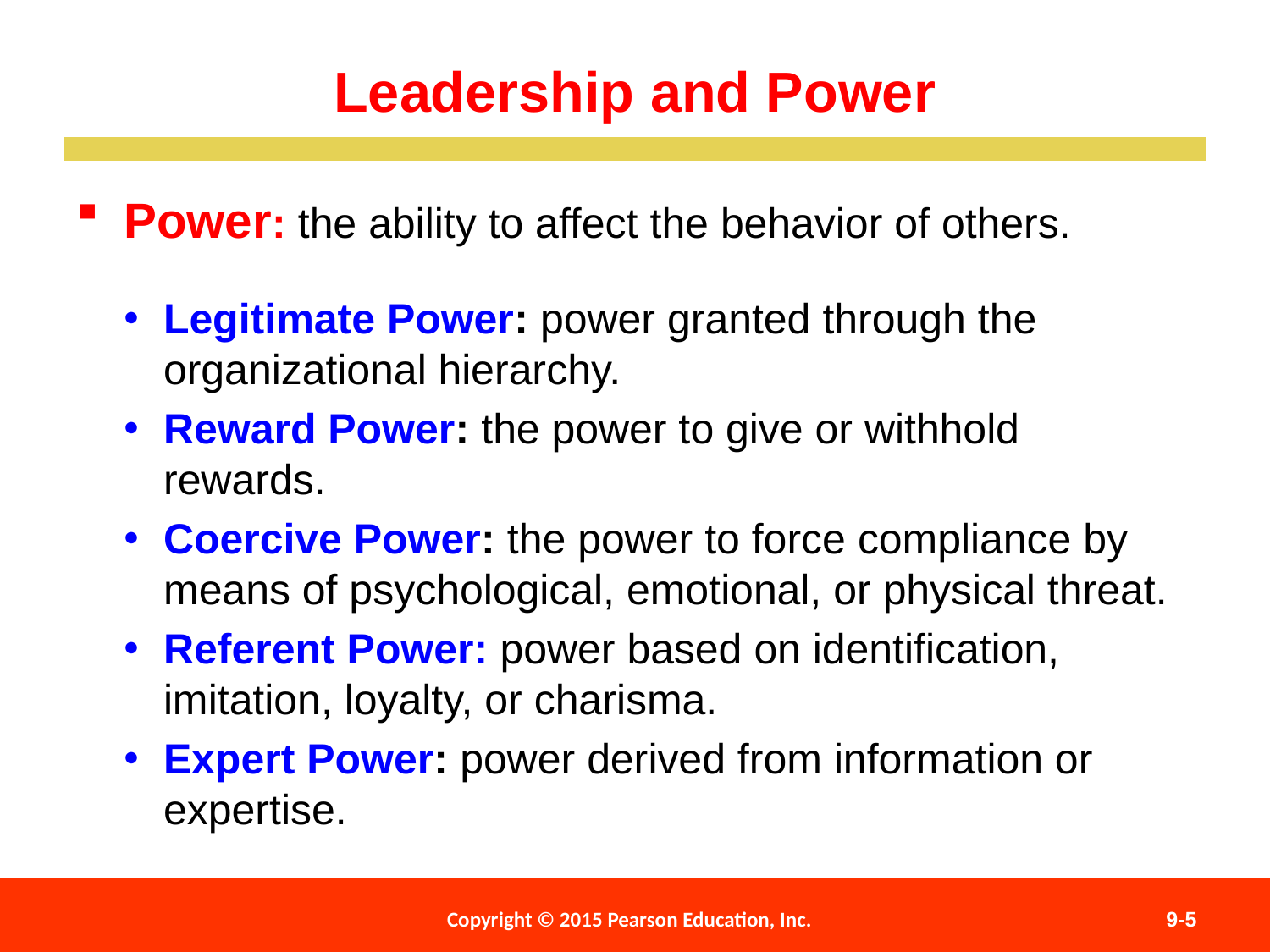

Leadership and Power
Power: the ability to affect the behavior of others.

Legitimate Power: power granted through the organizational hierarchy.
Reward Power: the power to give or withhold rewards.
Coercive Power: the power to force compliance by means of psychological, emotional, or physical threat.
Referent Power: power based on identification, imitation, loyalty, or charisma.
Expert Power: power derived from information or expertise.